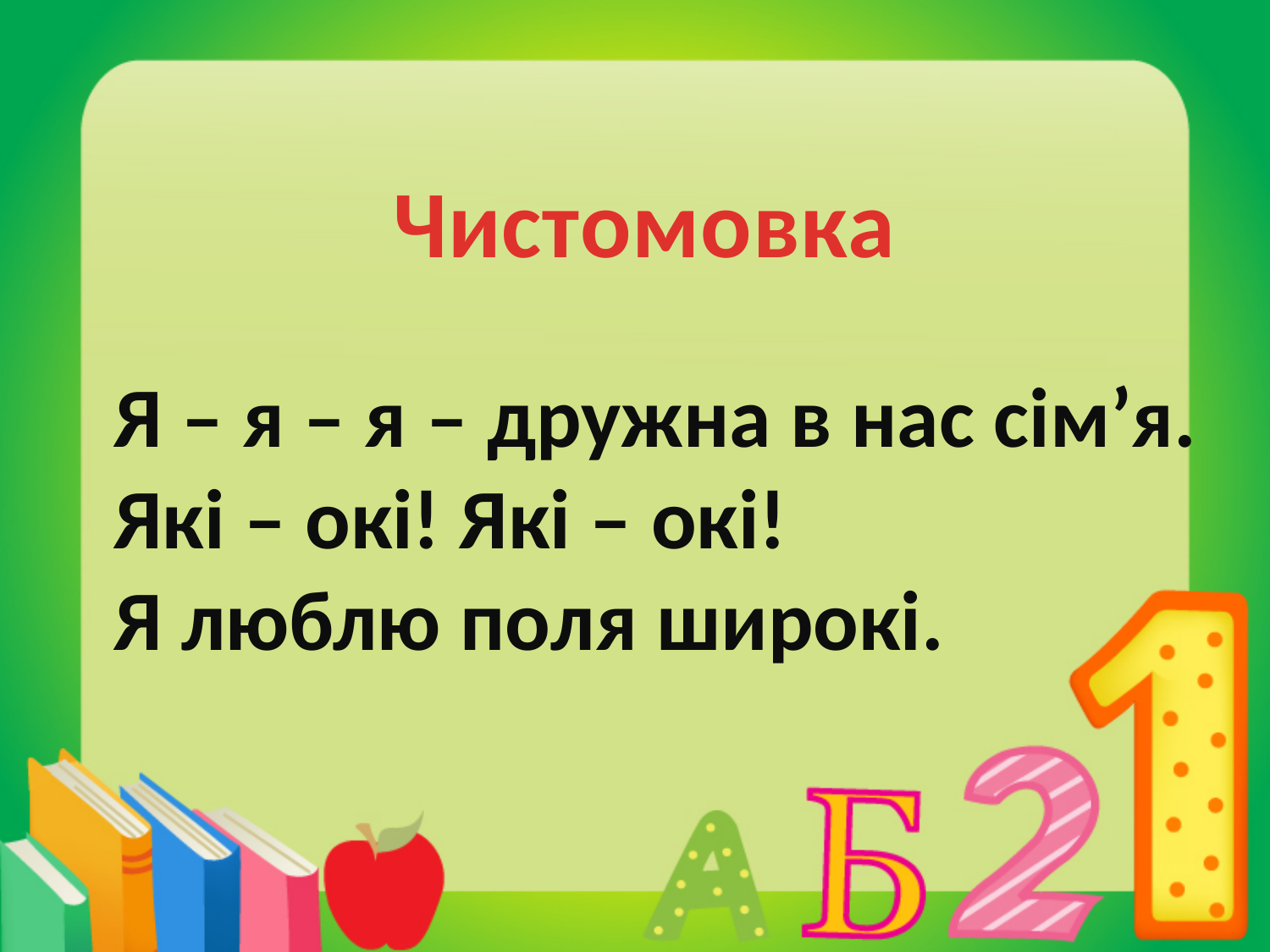

Чистомовка
Я – я – я – дружна в нас сім’я.
Які – окі! Які – окі!
Я люблю поля широкі.